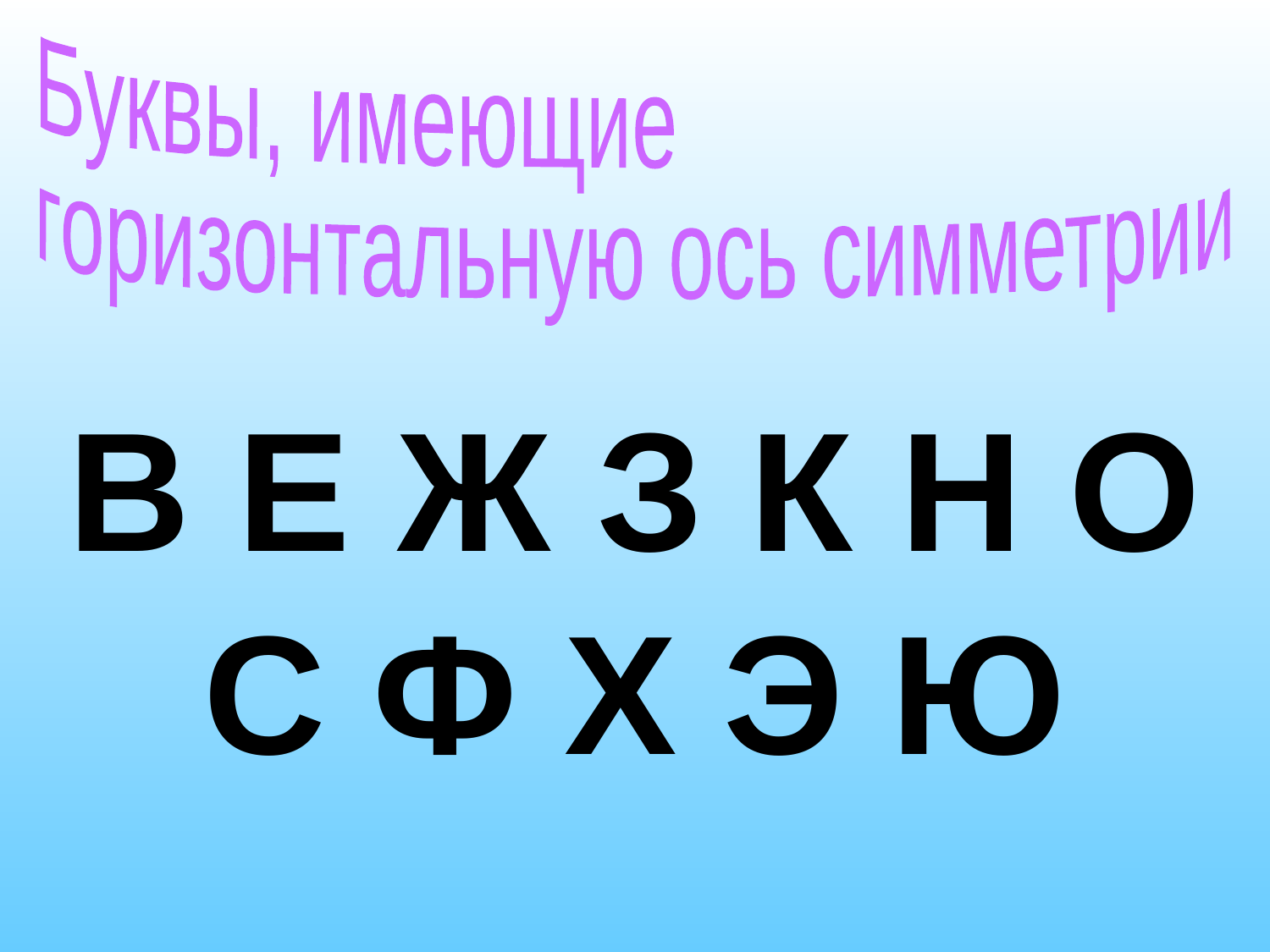

Буквы, имеющие
горизонтальную ось симметрии
В Е Ж З К Н О С Ф Х Э Ю